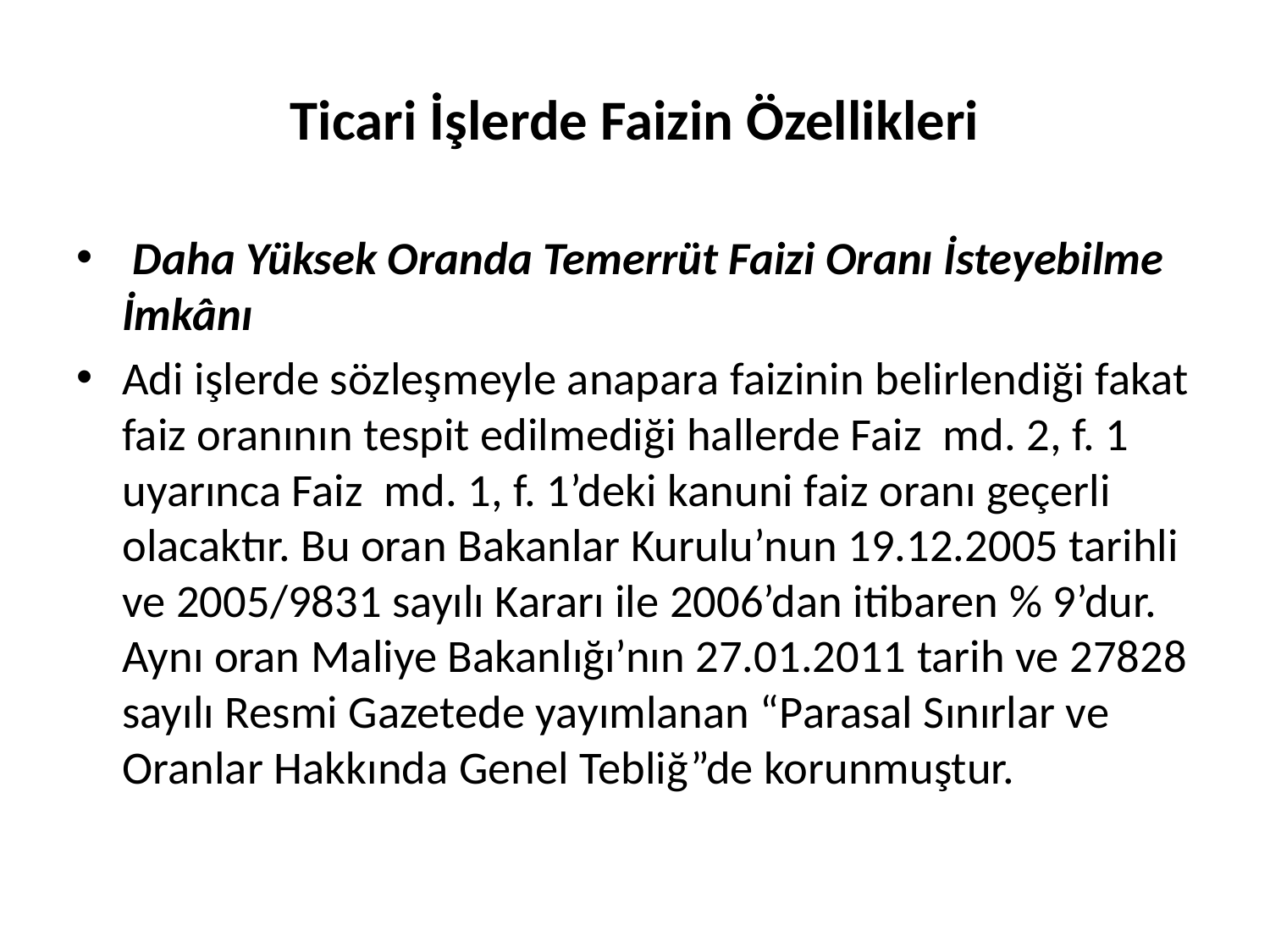

# Ticari İşlerde Faizin Özellikleri
 Daha Yüksek Oranda Temerrüt Faizi Oranı İsteyebilme İmkânı
Adi işlerde sözleşmeyle anapara faizinin belirlendiği fakat faiz oranının tespit edilmediği hallerde Faiz  md. 2, f. 1 uyarınca Faiz  md. 1, f. 1’deki kanuni faiz oranı geçerli olacaktır. Bu oran Bakanlar Kurulu’nun 19.12.2005 tarihli ve 2005/9831 sayılı Kararı ile 2006’dan itibaren % 9’dur. Aynı oran Maliye Bakanlığı’nın 27.01.2011 tarih ve 27828 sayılı Resmi Gazetede yayımlanan “Parasal Sınırlar ve Oranlar Hakkında Genel Tebliğ”de korunmuştur.